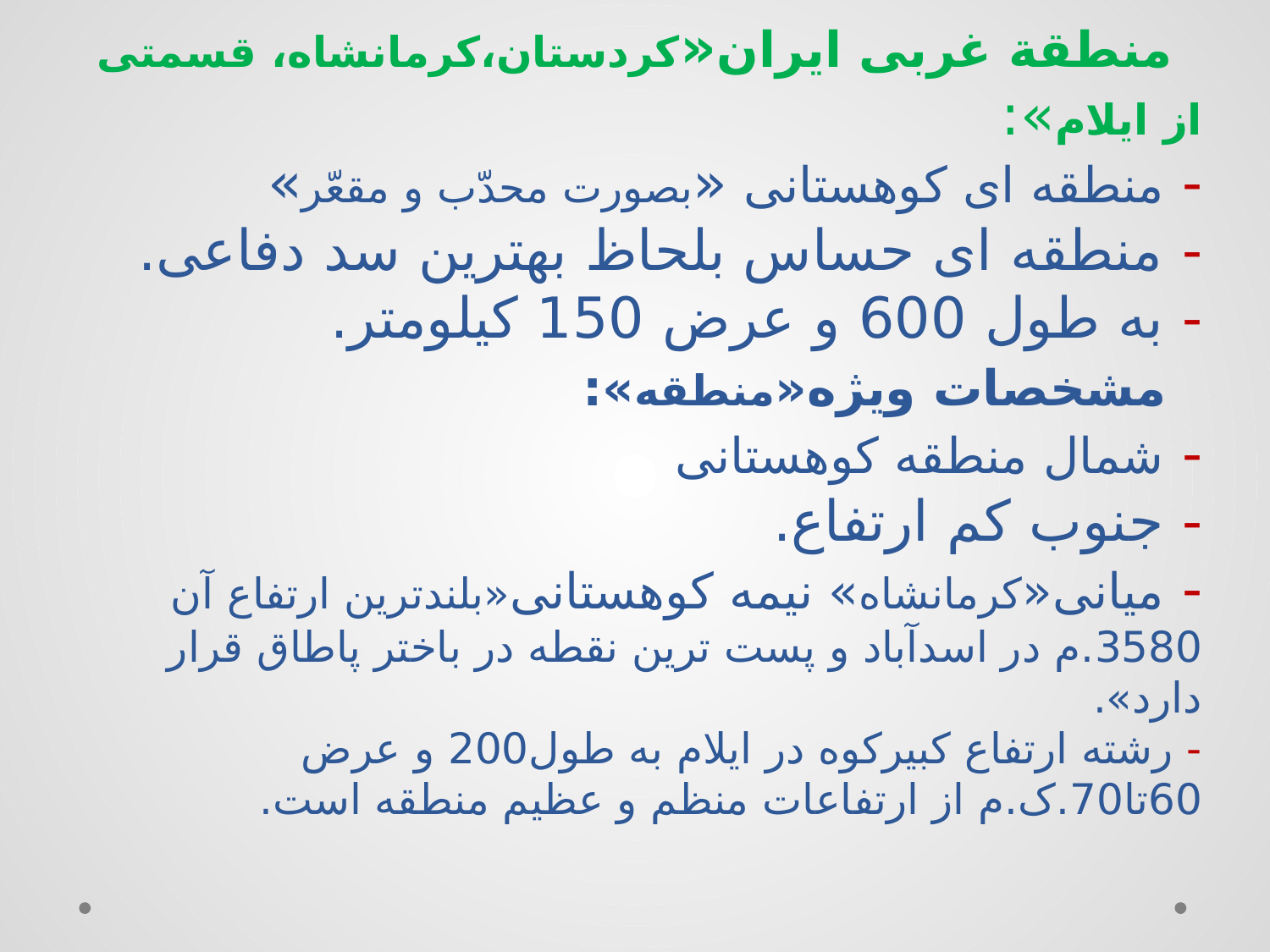

# منطقة غربی ایران«کردستان،کرمانشاه، قسمتی از ایلام»: - منطقه ای کوهستانی «بصورت محدّب و مقعّر» - منطقه ای حساس بلحاظ بهترین سد دفاعی. - به طول 600 و عرض 150 کیلومتر. مشخصات ویژه«منطقه»: - شمال منطقه کوهستانی - جنوب کم ارتفاع. - میانی«کرمانشاه» نیمه کوهستانی«بلندترین ارتفاع آن 3580.م در اسدآباد و پست ترین نقطه در باختر پاطاق قرار دارد». - رشته ارتفاع کبیرکوه در ایلام به طول200 و عرض 60تا70.ک.م از ارتفاعات منظم و عظیم منطقه است.